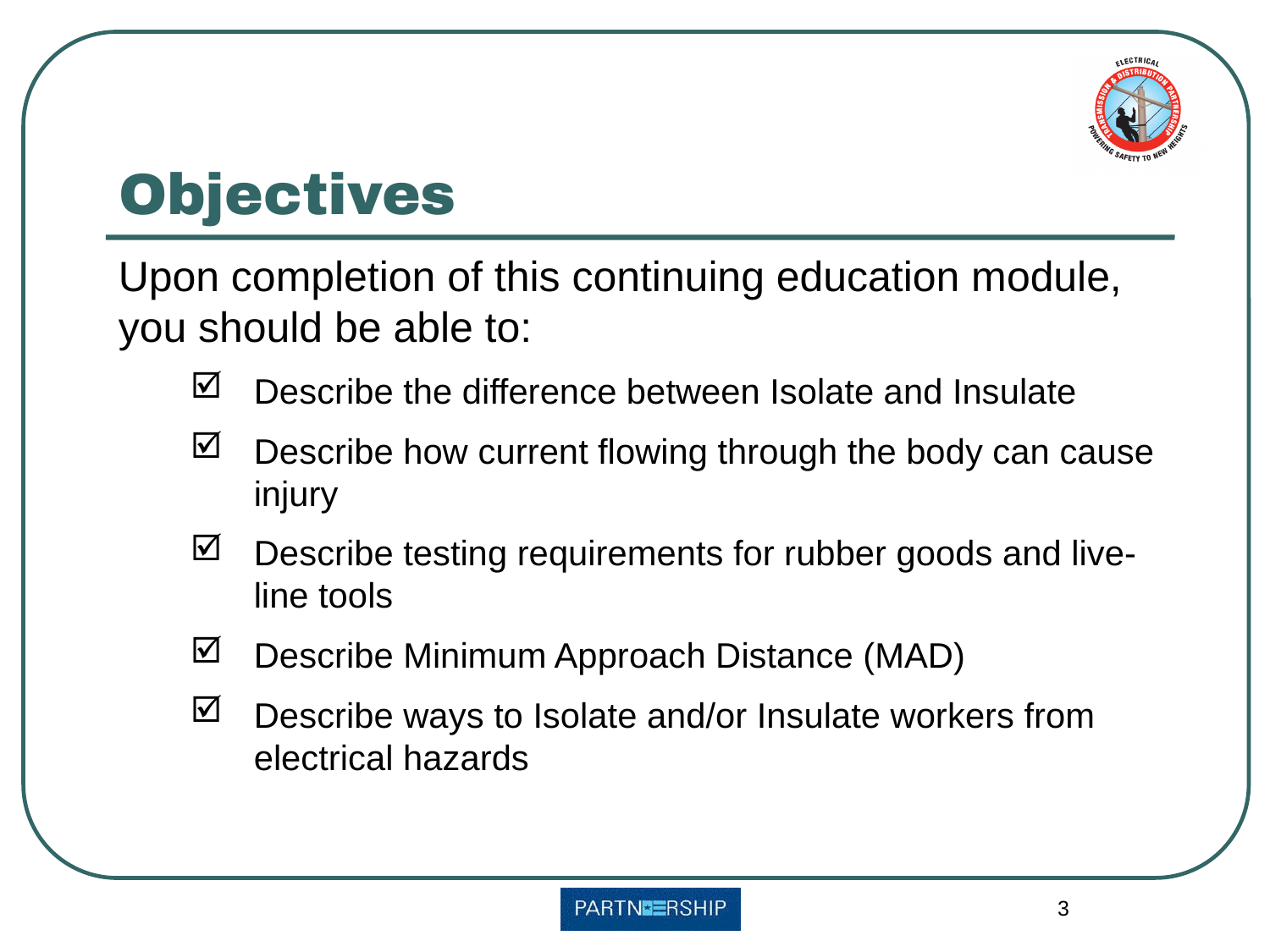

# Objectives
Upon completion of this continuing education module, you should be able to:
Describe the difference between Isolate and Insulate
Describe how current flowing through the body can cause injury
Describe testing requirements for rubber goods and live-line tools
Describe Minimum Approach Distance (MAD)
Describe ways to Isolate and/or Insulate workers from electrical hazards

3